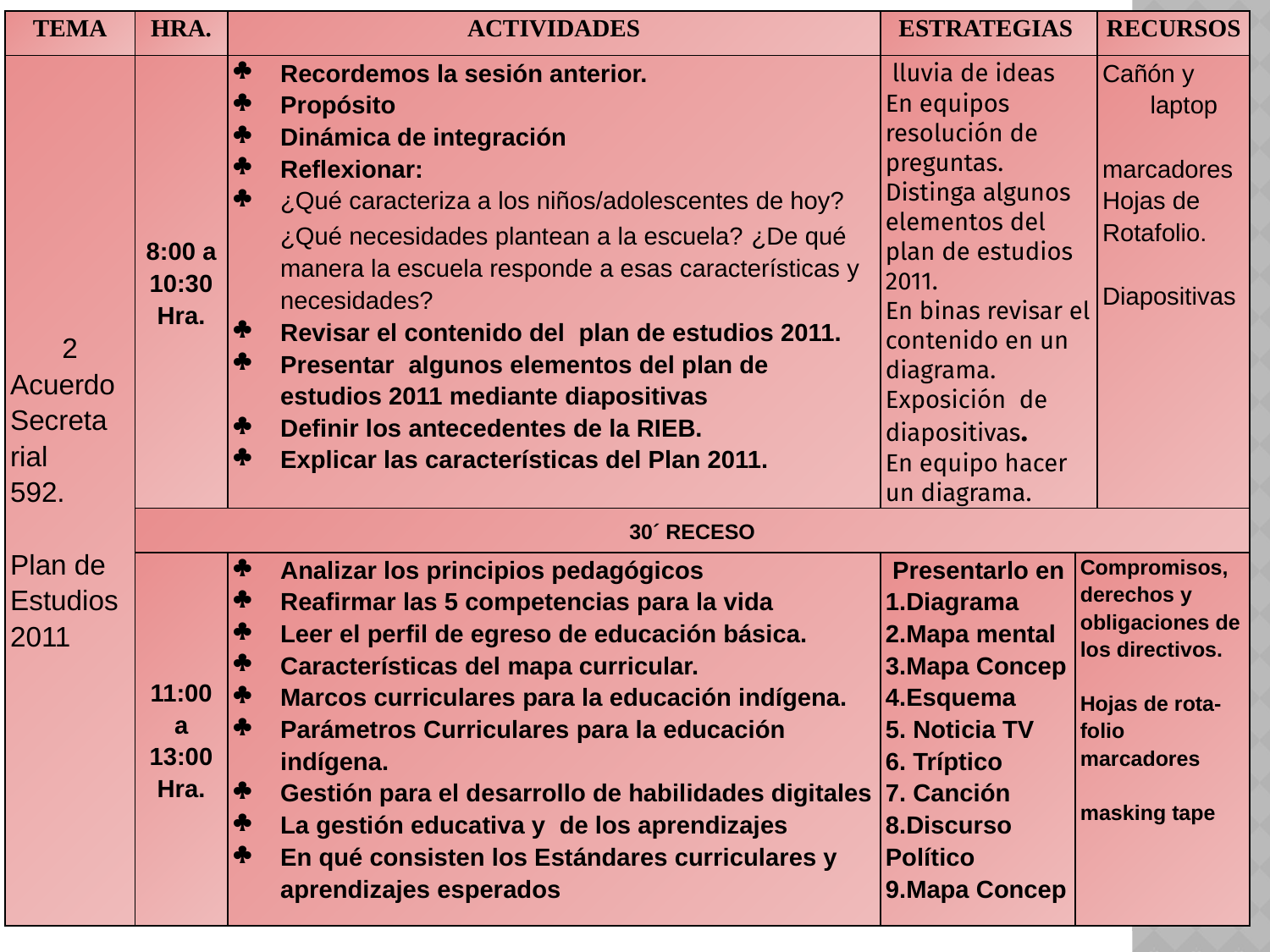

| TEMA | HRA. | ACTIVIDADES | ESTRATEGIAS |  | RECURSOS |
| --- | --- | --- | --- | --- | --- |
| 2 Acuerdo Secreta rial 592. Plan de Estudios 2011 | 8:00 a 10:30 Hra. | Recordemos la sesión anterior. Propósito Dinámica de integración Reflexionar: ¿Qué caracteriza a los niños/adolescentes de hoy? ¿Qué necesidades plantean a la escuela? ¿De qué manera la escuela responde a esas características y necesidades? Revisar el contenido del plan de estudios 2011. Presentar algunos elementos del plan de estudios 2011 mediante diapositivas Definir los antecedentes de la RIEB. Explicar las características del Plan 2011. | lluvia de ideas En equipos resolución de preguntas. Distinga algunos elementos del plan de estudios 2011. En binas revisar el contenido en un diagrama. Exposición de diapositivas. En equipo hacer un diagrama. |  | Cañón y laptop marcadores Hojas de Rotafolio. Diapositivas |
|  | 30´ RECESO |  |  |  |  |
|  | 11:00 a 13:00 Hra. | Analizar los principios pedagógicos Reafirmar las 5 competencias para la vida Leer el perfil de egreso de educación básica. Características del mapa curricular. Marcos curriculares para la educación indígena. Parámetros Curriculares para la educación indígena. Gestión para el desarrollo de habilidades digitales La gestión educativa y de los aprendizajes En qué consisten los Estándares curriculares y aprendizajes esperados | Presentarlo en 1.Diagrama 2.Mapa mental 3.Mapa Concep 4.Esquema 5. Noticia TV 6. Tríptico 7. Canción 8.Discurso Político 9.Mapa Concep | Compromisos, derechos y obligaciones de los directivos. Hojas de rota- folio marcadores masking tape |  |